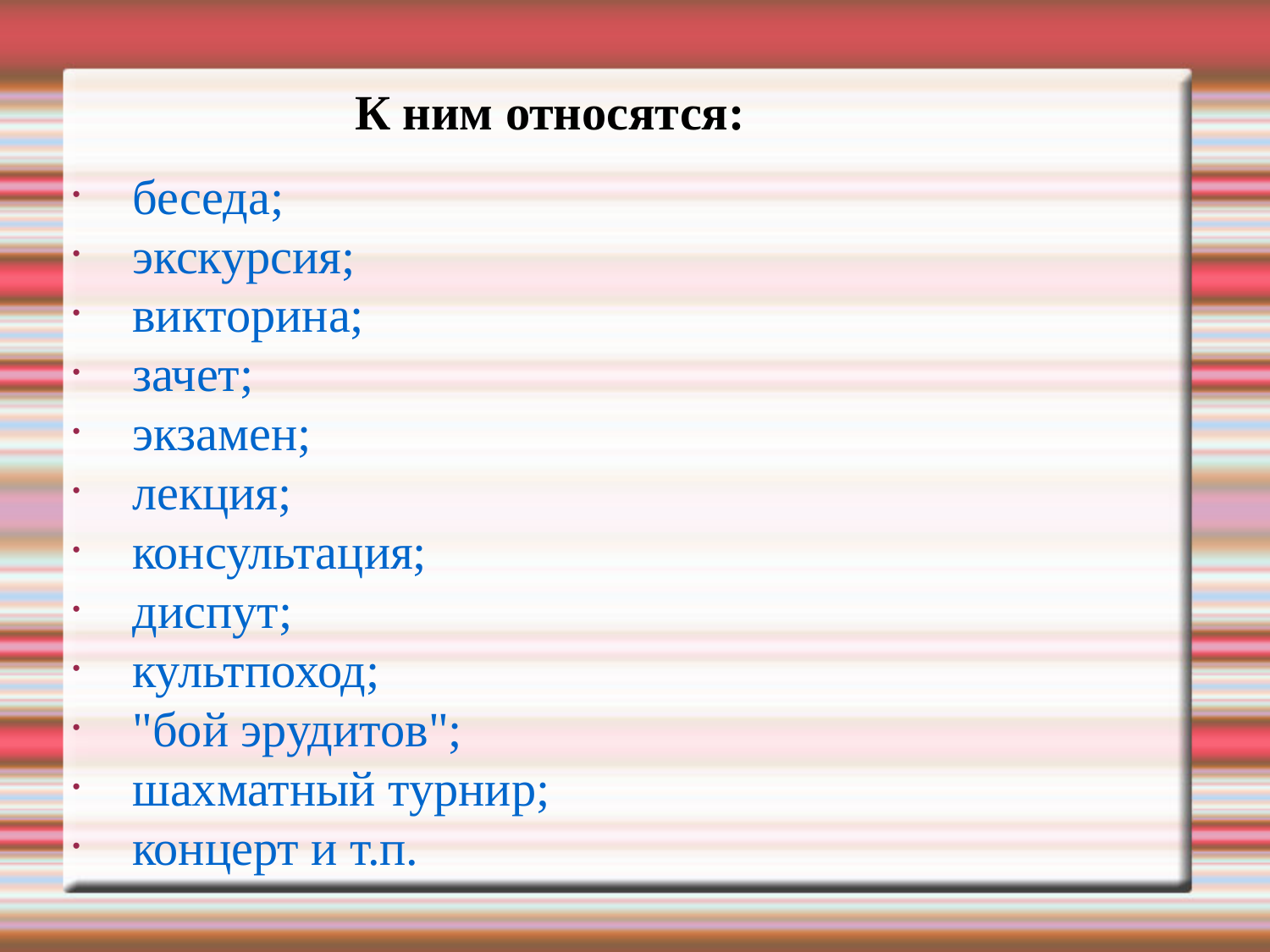

К ним относятся:
беседа;
экскурсия;
викторина;
зачет;
экзамен;
лекция;
консультация;
диспут;
культпоход;
"бой эрудитов";
шахматный турнир;
концерт и т.п.